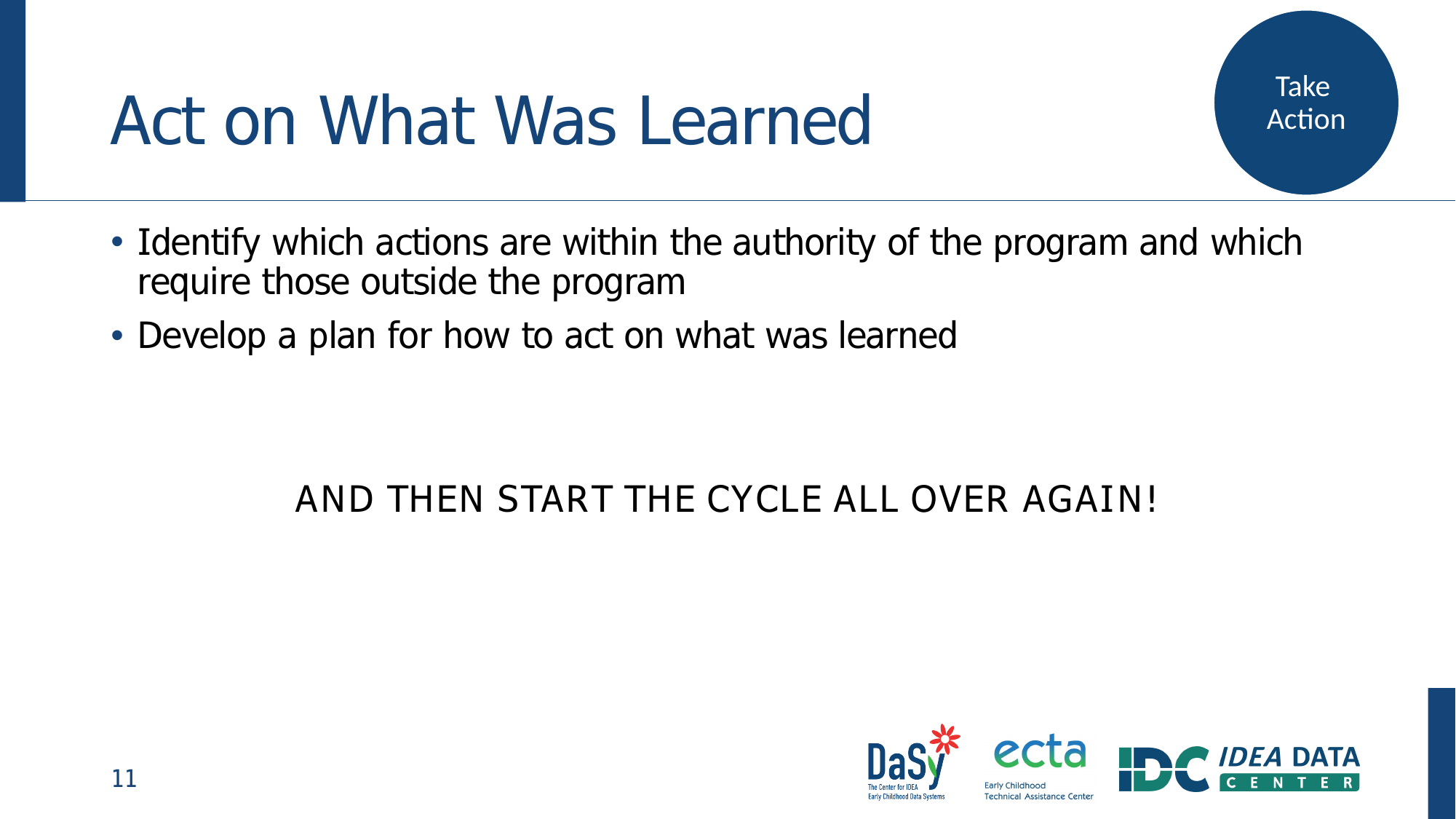

Take  Action
# Act on What Was Learned
Identify which actions are within the authority of the program and which require those outside the program
Develop a plan for how to act on what was learned

AND THEN START THE CYCLE ALL OVER AGAIN!